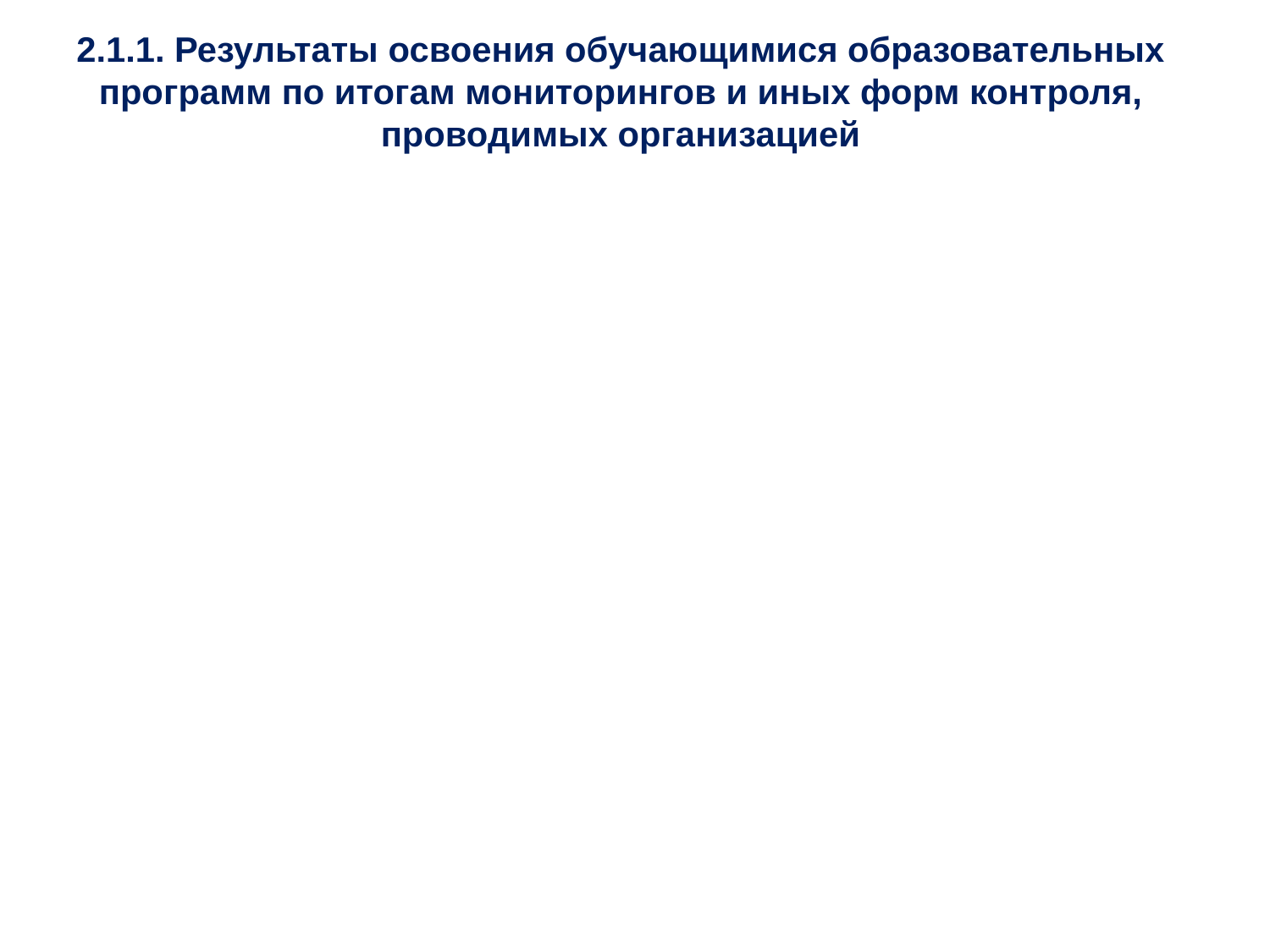

# 2.1.1. Результаты освоения обучающимися образовательных программ по итогам мониторингов и иных форм контроля, проводимых организацией